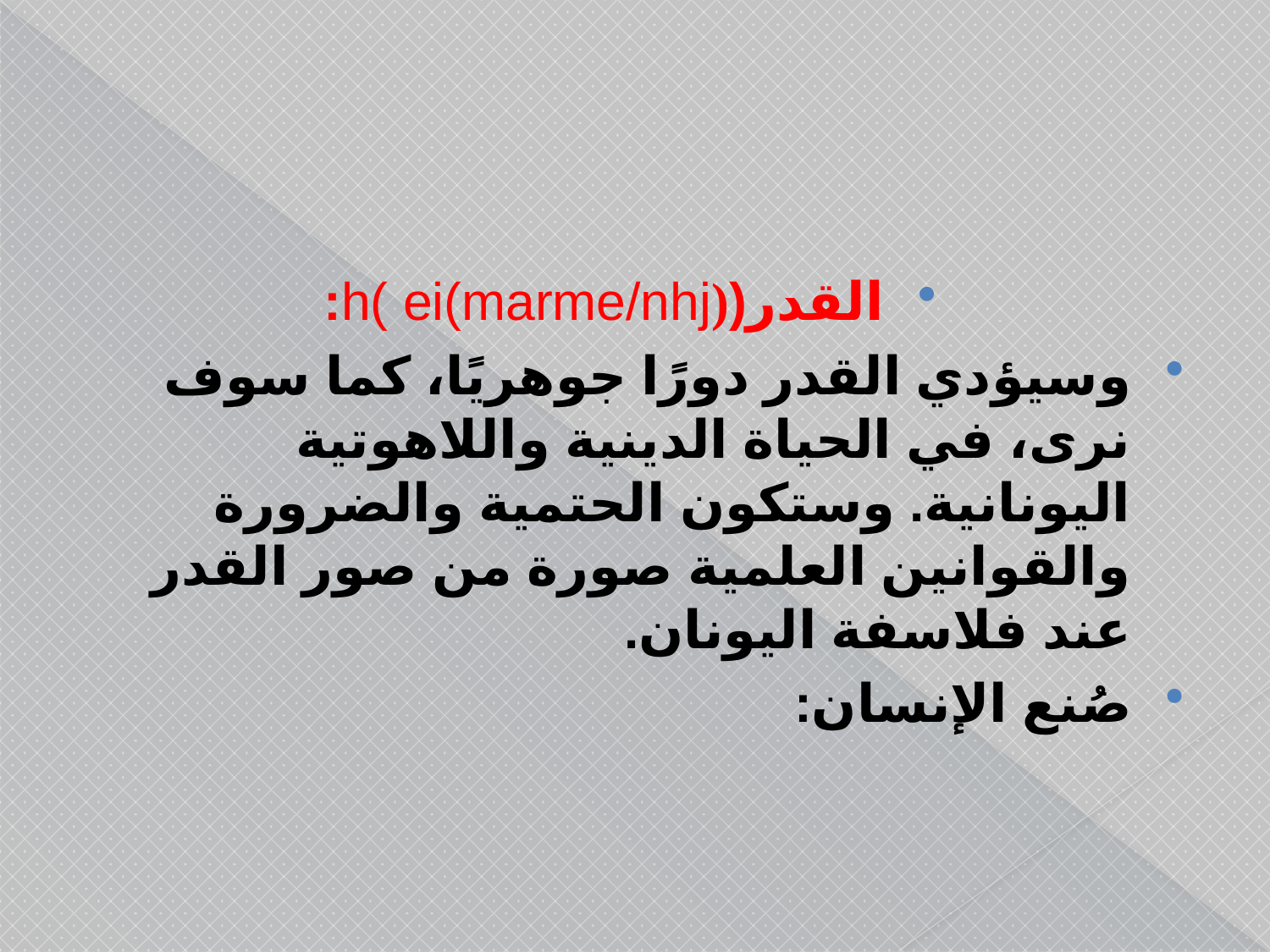

القدر(h( ei(marme/nhj):
وسيؤدي القدر دورًا جوهريًا، كما سوف نرى، في الحياة الدينية واللاهوتية اليونانية. وستكون الحتمية والضرورة والقوانين العلمية صورة من صور القدر عند فلاسفة اليونان.
صُنع الإنسان: